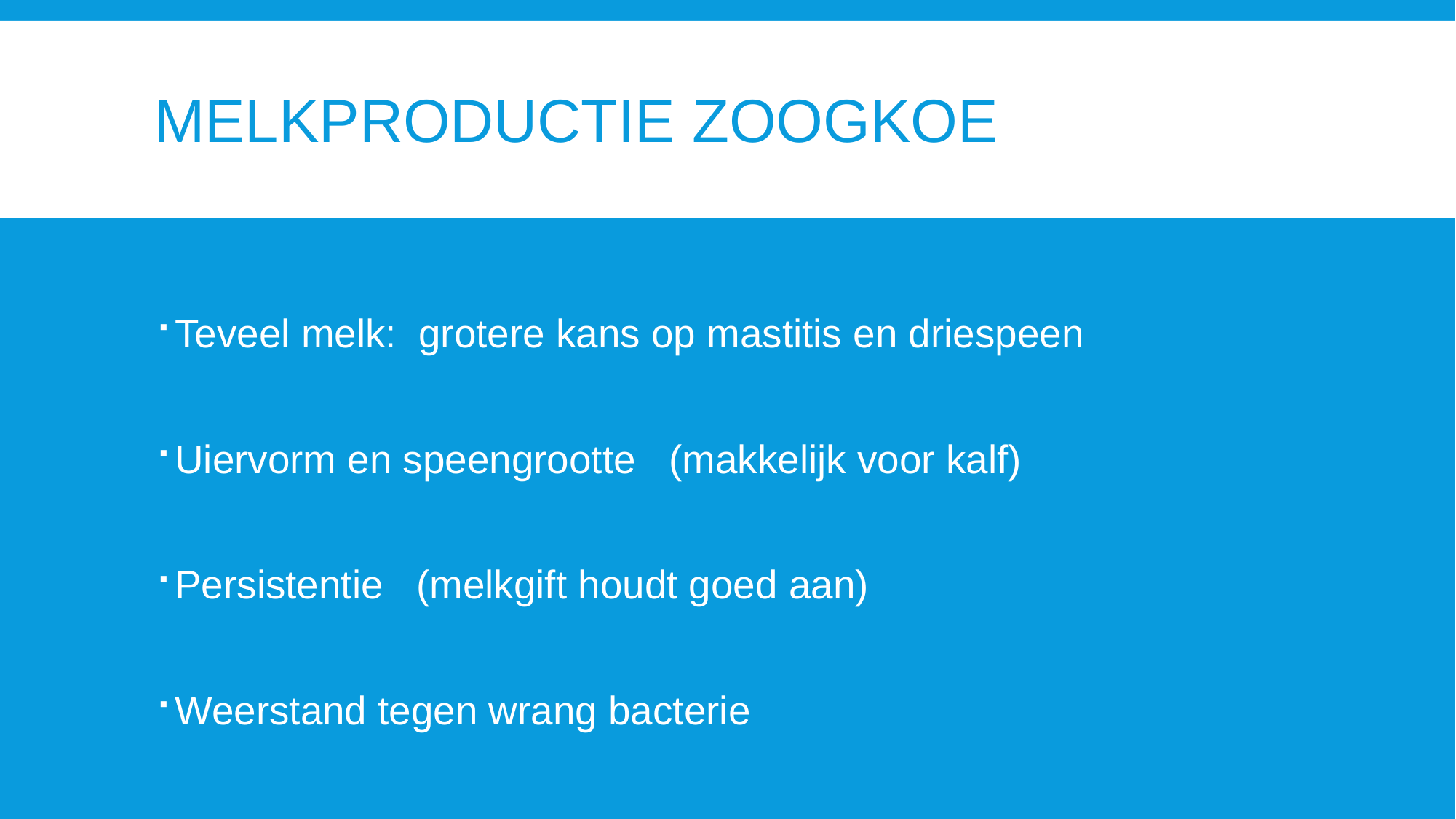

# Melkproductie zoogkoe

Teveel melk:  grotere kans op mastitis en driespeen

Uiervorm en speengrootte   (makkelijk voor kalf)

Persistentie   (melkgift houdt goed aan)

Weerstand tegen wrang bacterie